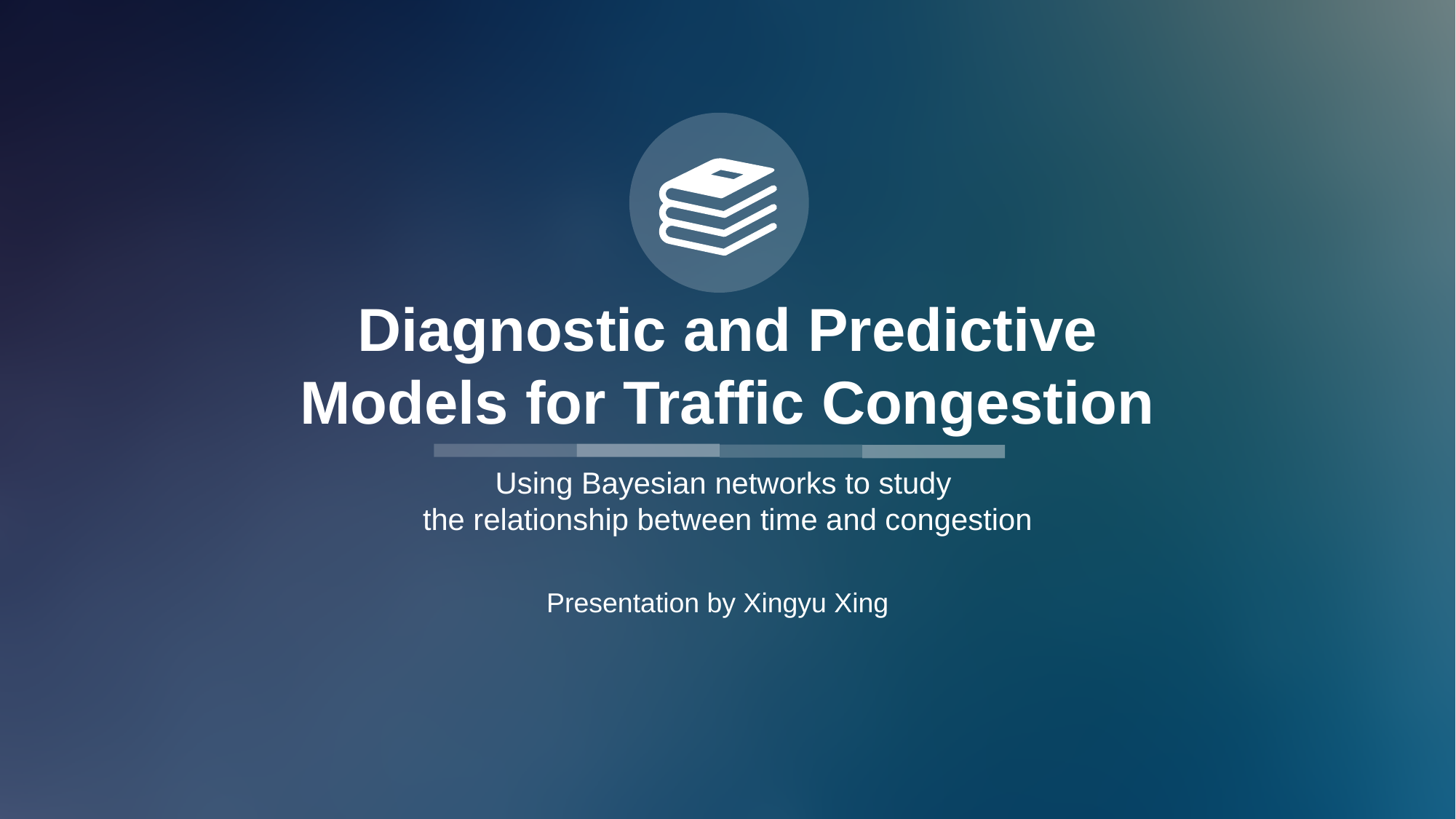

Diagnostic and Predictive Models for Traffic Congestion

Using Bayesian networks to study
the relationship between time and congestion
Presentation by Xingyu Xing